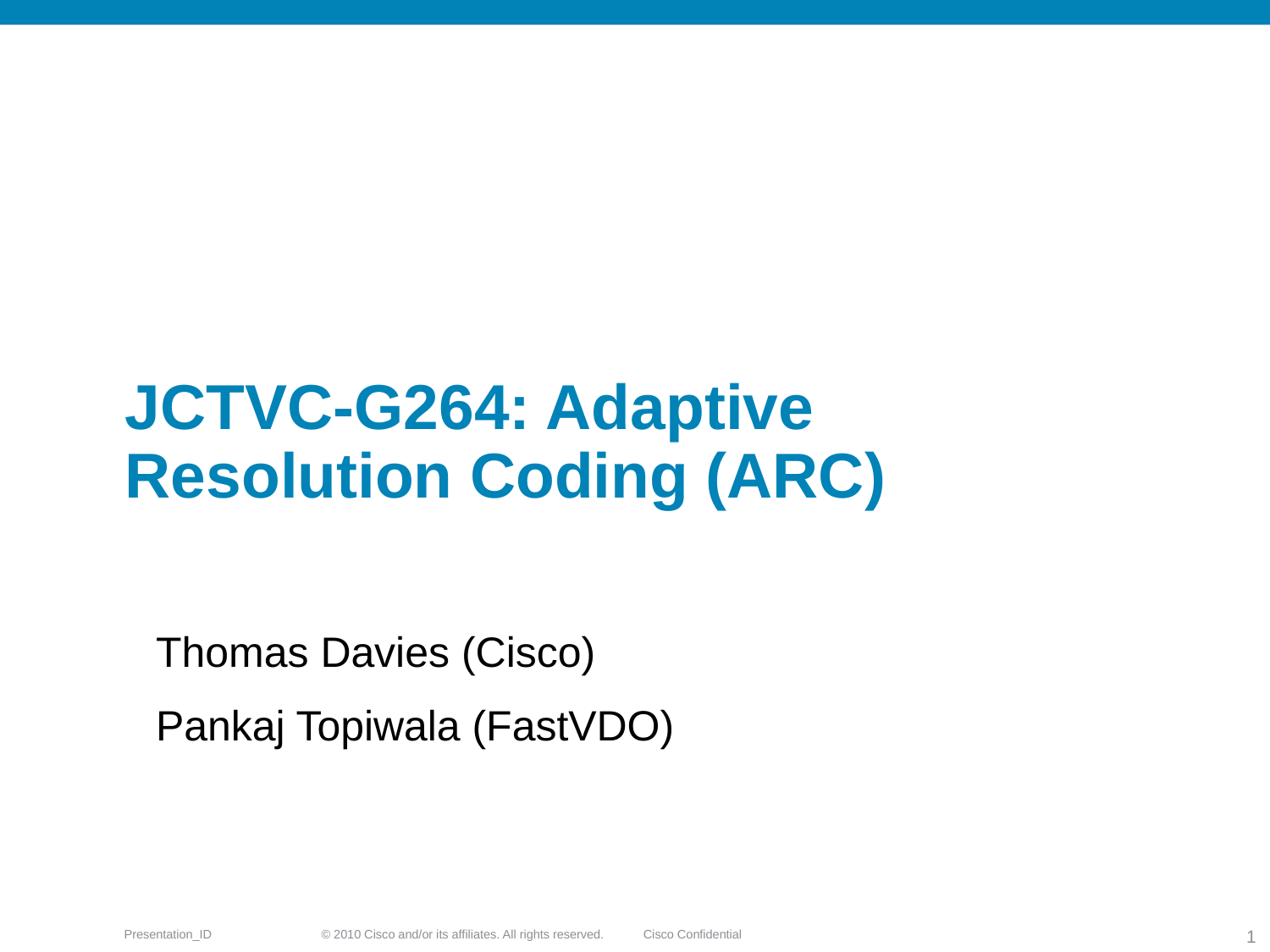

# JCTVC-G264: Adaptive Resolution Coding (ARC)
Thomas Davies (Cisco)
Pankaj Topiwala (FastVDO)